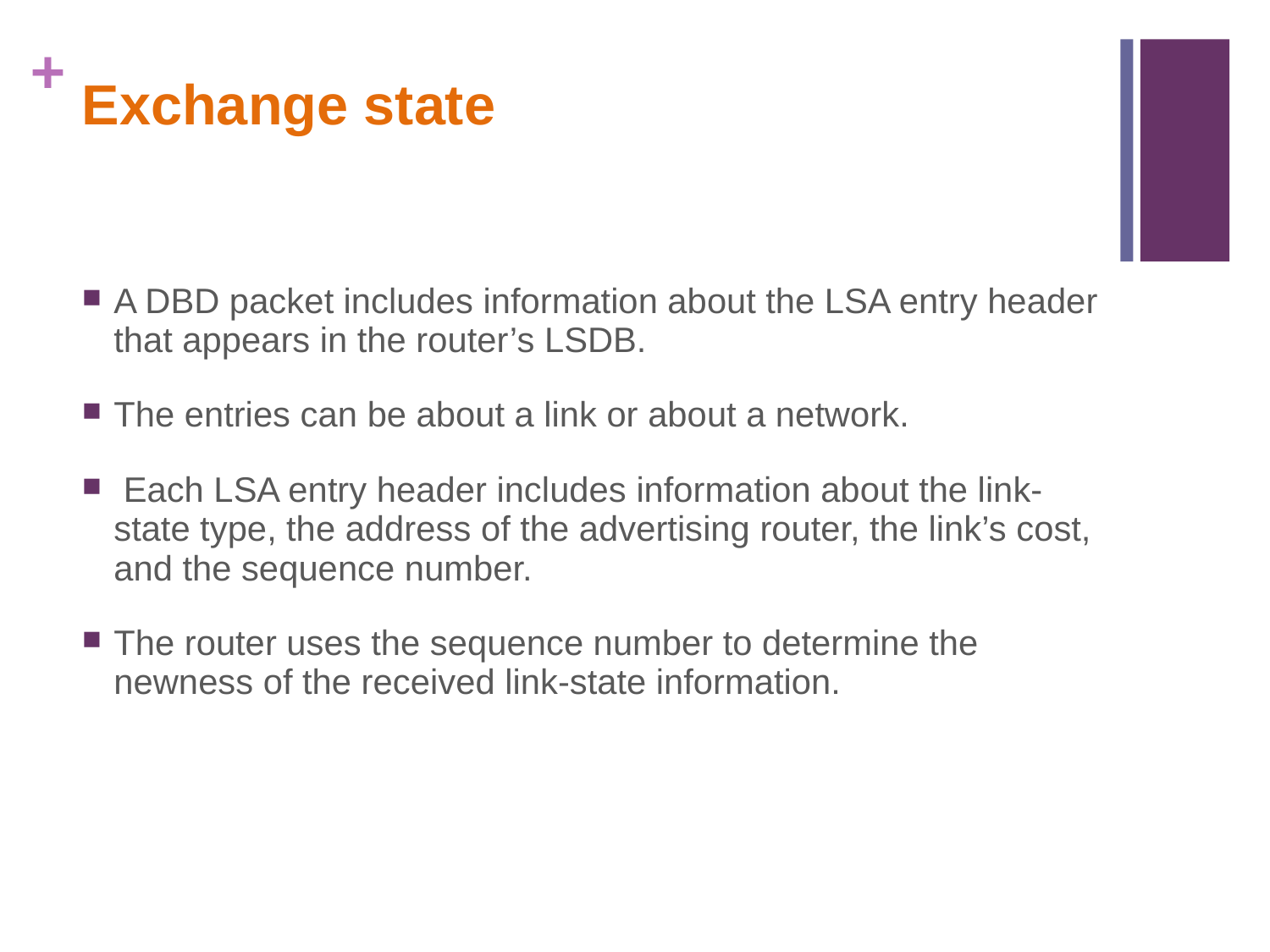

# Exchange state
A DBD packet includes information about the LSA entry header that appears in the router’s LSDB.
The entries can be about a link or about a network.
 Each LSA entry header includes information about the link-state type, the address of the advertising router, the link’s cost, and the sequence number.
The router uses the sequence number to determine the newness of the received link-state information.